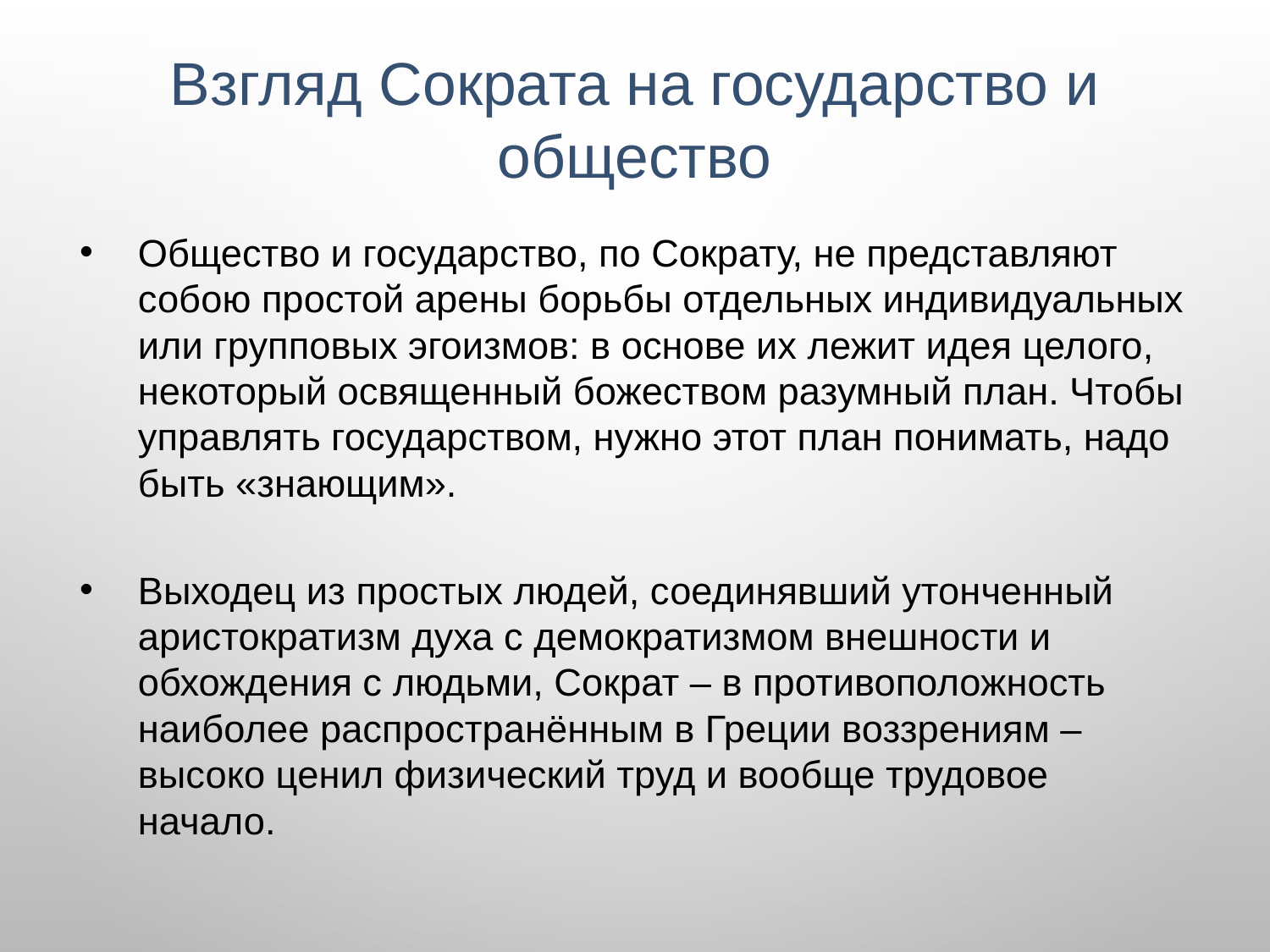

# Взгляд Сократа на государство и общество
Общество и государство, по Сократу, не представляют собою простой арены борьбы отдельных индивидуальных или групповых эгоизмов: в основе их лежит идея целого, некоторый освященный божеством разумный план. Чтобы управлять государством, нужно этот план понимать, надо быть «знающим».

Выходец из простых людей, соединявший утонченный аристократизм духа с демократизмом внешности и обхождения с людьми, Сократ – в противоположность наиболее распространённым в Греции воззрениям – высоко ценил физический труд и вообще трудовое начало.